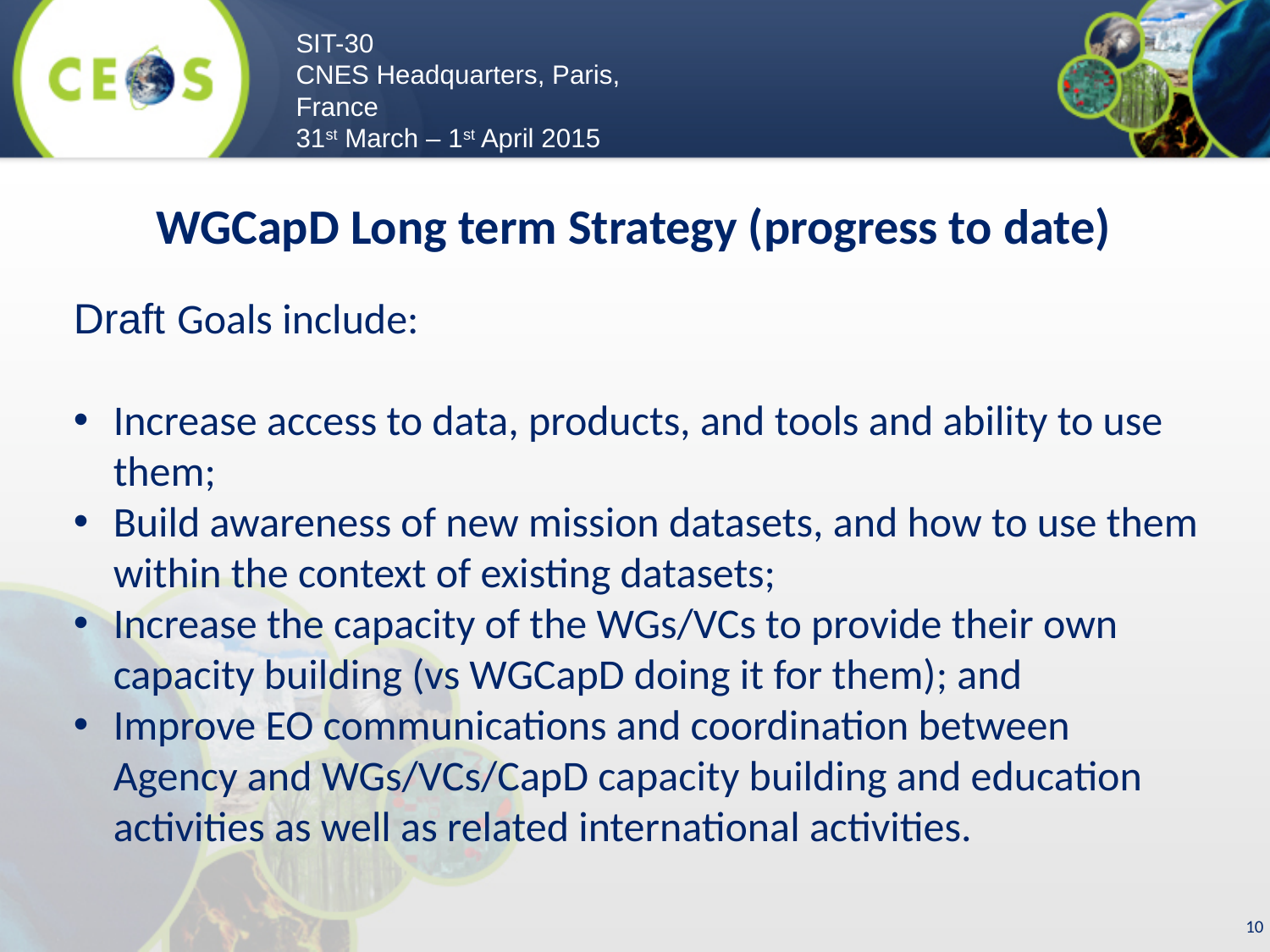

WGCapD Long term Strategy (progress to date)

Draft Goals include:

Increase access to data, products, and tools and ability to use them;
Build awareness of new mission datasets, and how to use them within the context of existing datasets;
Increase the capacity of the WGs/VCs to provide their own capacity building (vs WGCapD doing it for them); and
Improve EO communications and coordination between Agency and WGs/VCs/CapD capacity building and education activities as well as related international activities.
10